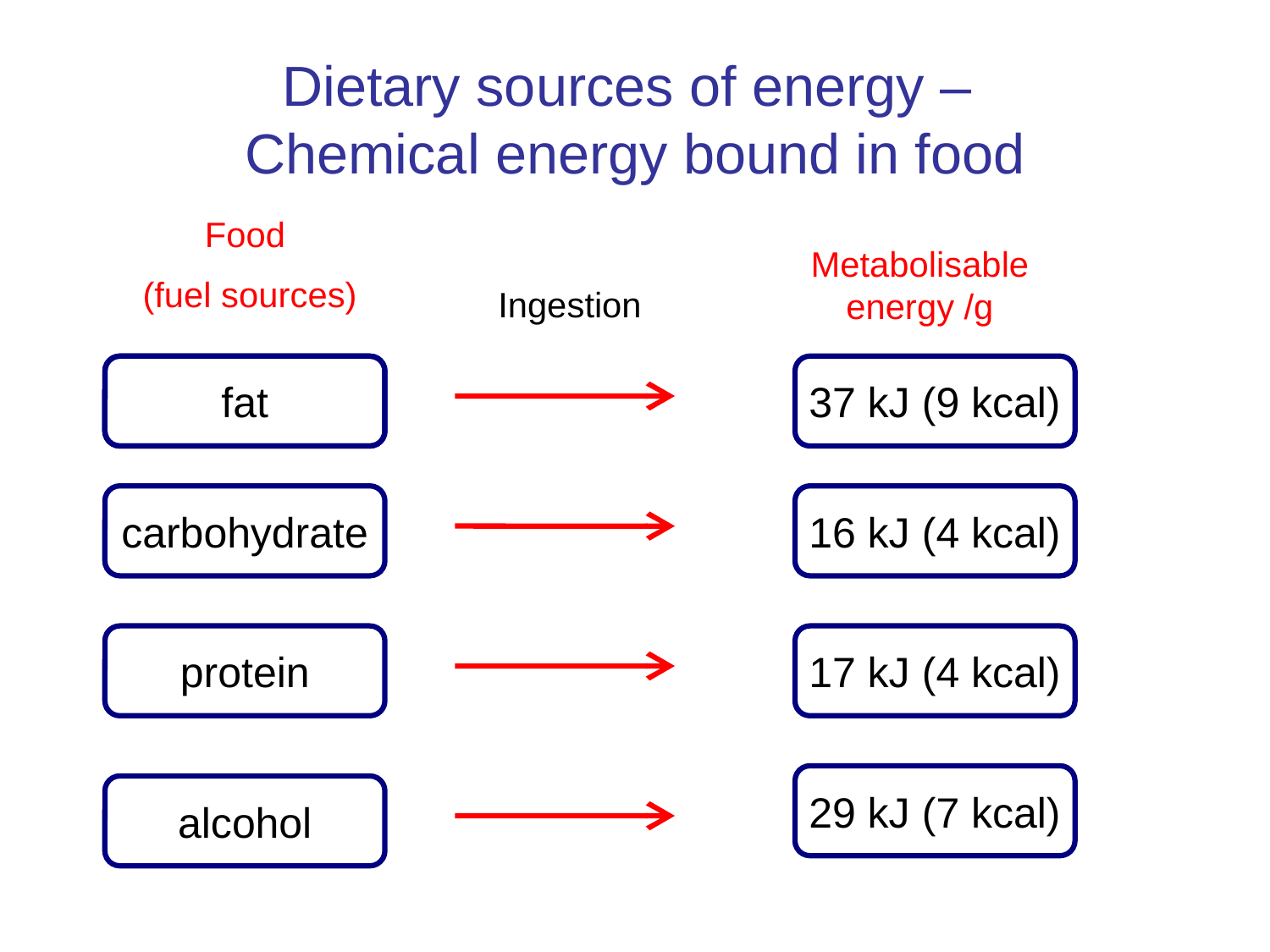

# Dietary sources of energy – Chemical energy bound in food
Food
(fuel sources)
Metabolisable energy /g
Ingestion

fat
37 kJ (9 kcal)

carbohydrate
16 kJ (4 kcal)

protein
17 kJ (4 kcal)

29 kJ (7 kcal)
alcohol